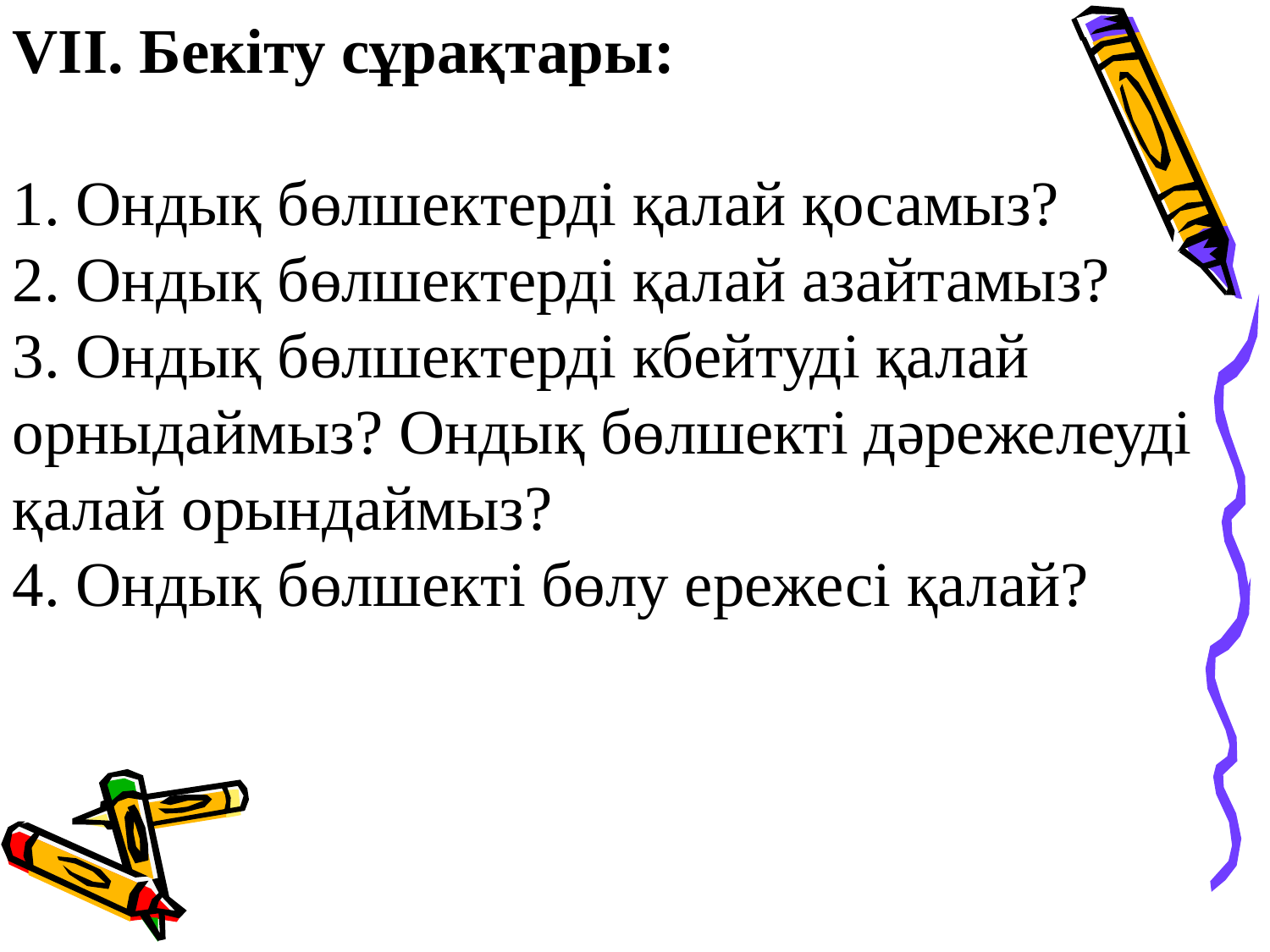

VІІ. Бекіту сұрақтары:

1. Ондық бөлшектерді қалай қосамыз?
2. Ондық бөлшектерді қалай азайтамыз?
3. Ондық бөлшектерді кбейтуді қалай орныдаймыз? Ондық бөлшекті дәрежелеуді қалай орындаймыз?
4. Ондық бөлшекті бөлу ережесі қалай?